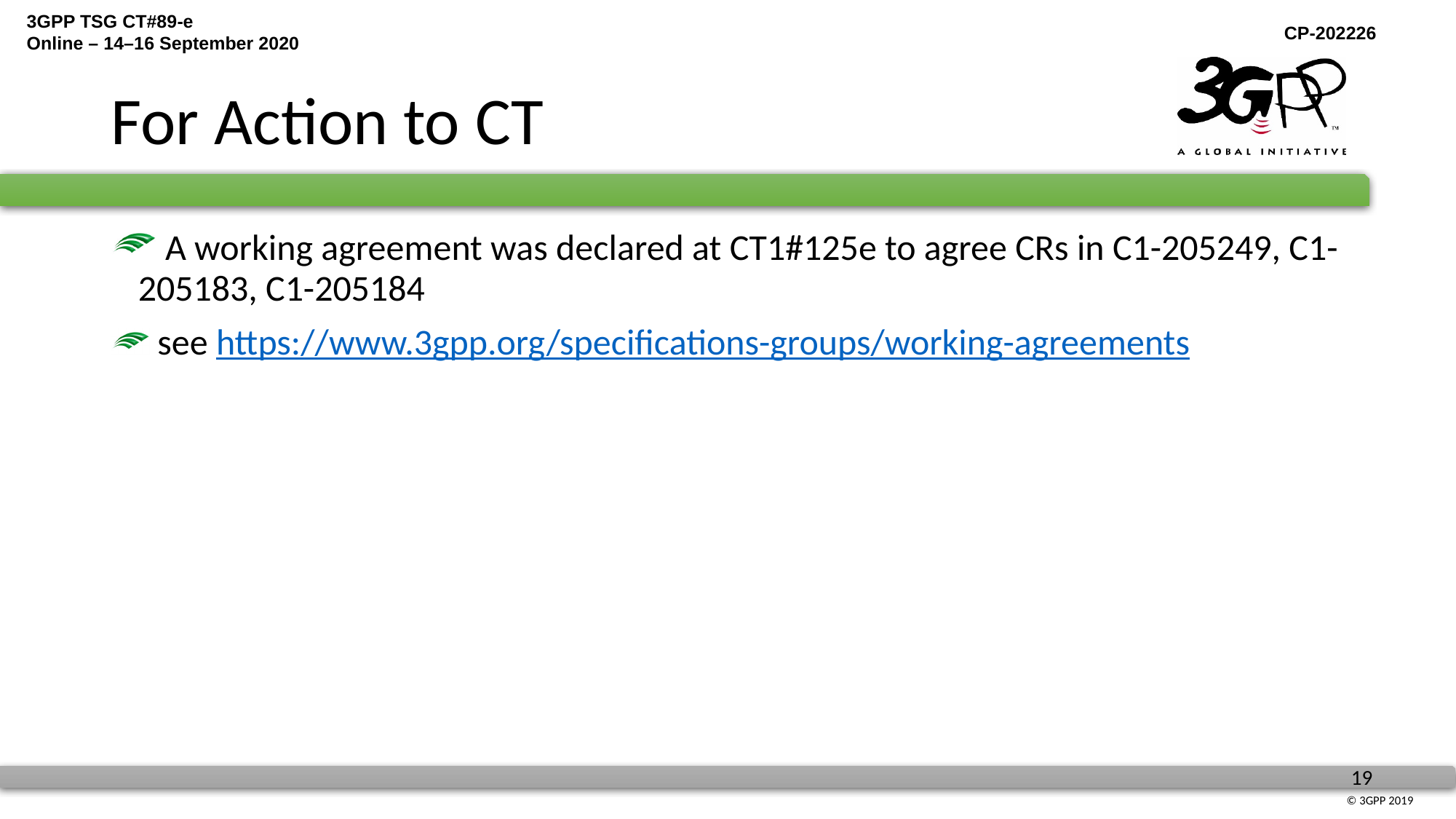

# For Action to CT
 A working agreement was declared at CT1#125e to agree CRs in C1-205249, C1-205183, C1-205184
 see https://www.3gpp.org/specifications-groups/working-agreements